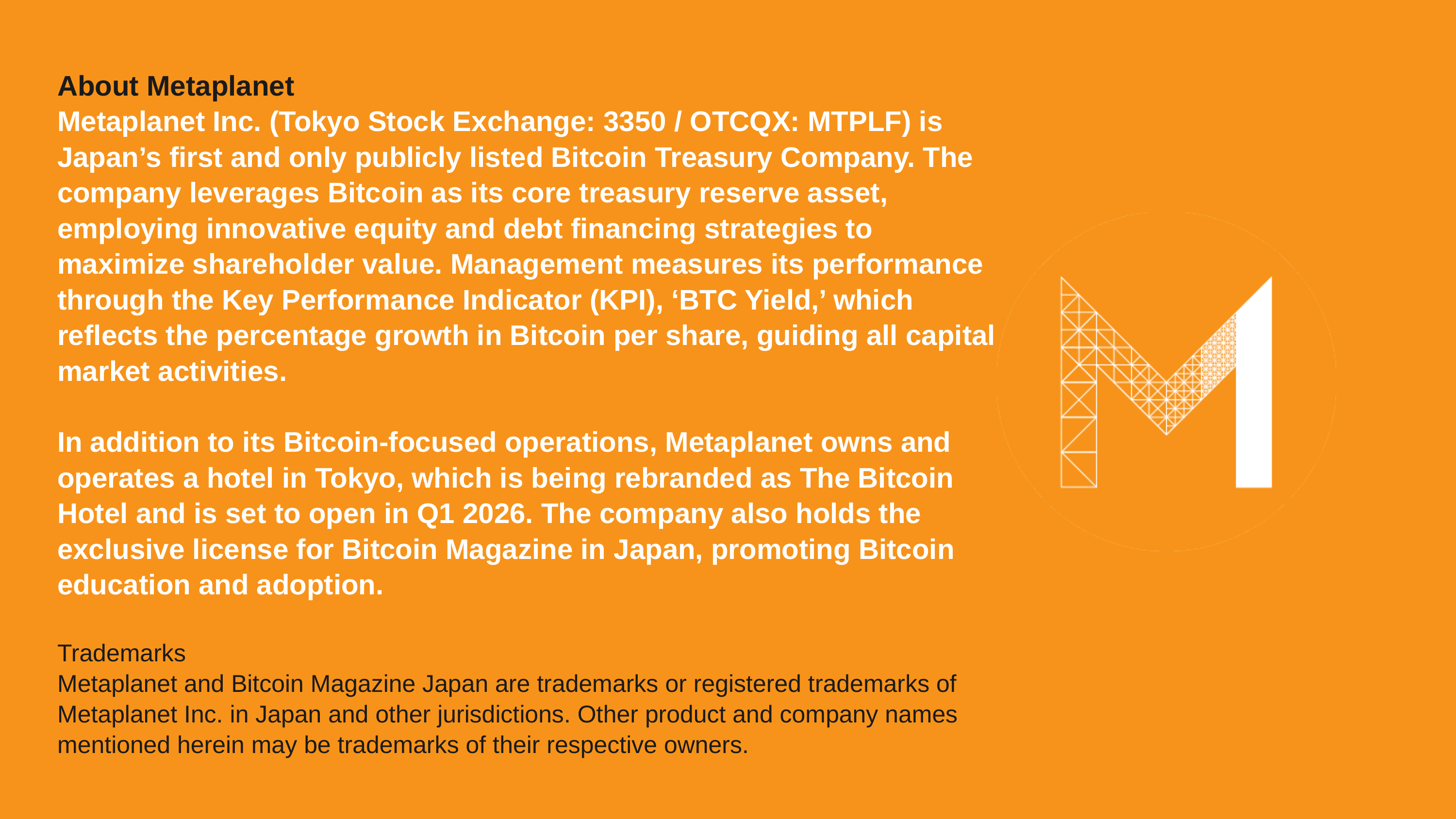

# About Metaplanet Metaplanet Inc. (Tokyo Stock Exchange: 3350 / OTCQX: MTPLF) is Japan’s first and only publicly listed Bitcoin Treasury Company. The company leverages Bitcoin as its core treasury reserve asset, employing innovative equity and debt financing strategies to maximize shareholder value. Management measures its performance through the Key Performance Indicator (KPI), ‘BTC Yield,’ which reflects the percentage growth in Bitcoin per share, guiding all capital market activities. In addition to its Bitcoin-focused operations, Metaplanet owns and operates a hotel in Tokyo, which is being rebranded as The Bitcoin Hotel and is set to open in Q1 2026. The company also holds the exclusive license for Bitcoin Magazine in Japan, promoting Bitcoin education and adoption.
Trademarks
Metaplanet and Bitcoin Magazine Japan are trademarks or registered trademarks of Metaplanet Inc. in Japan and other jurisdictions. Other product and company names mentioned herein may be trademarks of their respective owners.